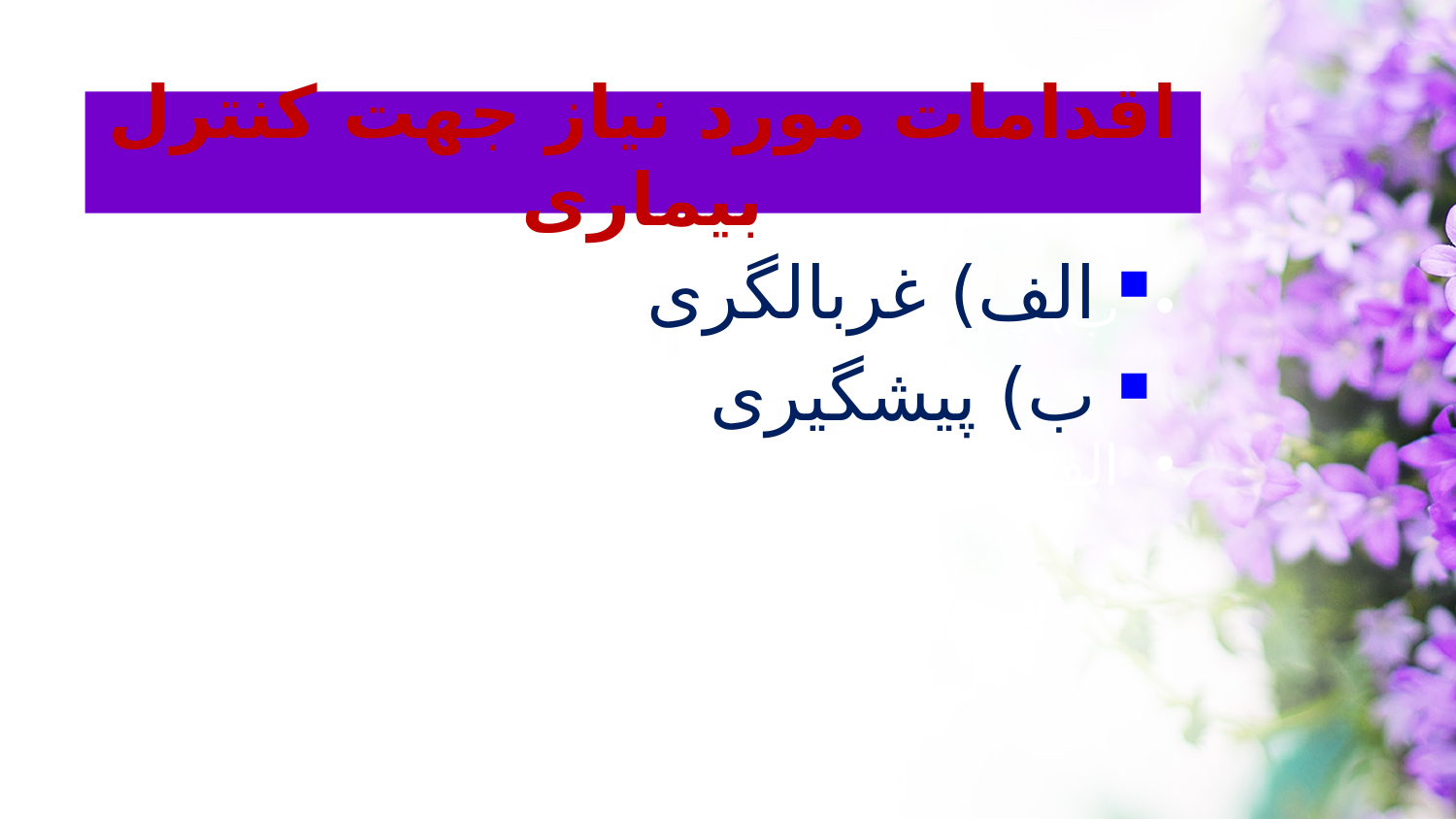

اقدامات مورد نیاز جهت کنترل بیماری
الف) غربالگری
ب) پیشگیری

ب) پیشگیری

الف) غربالگری